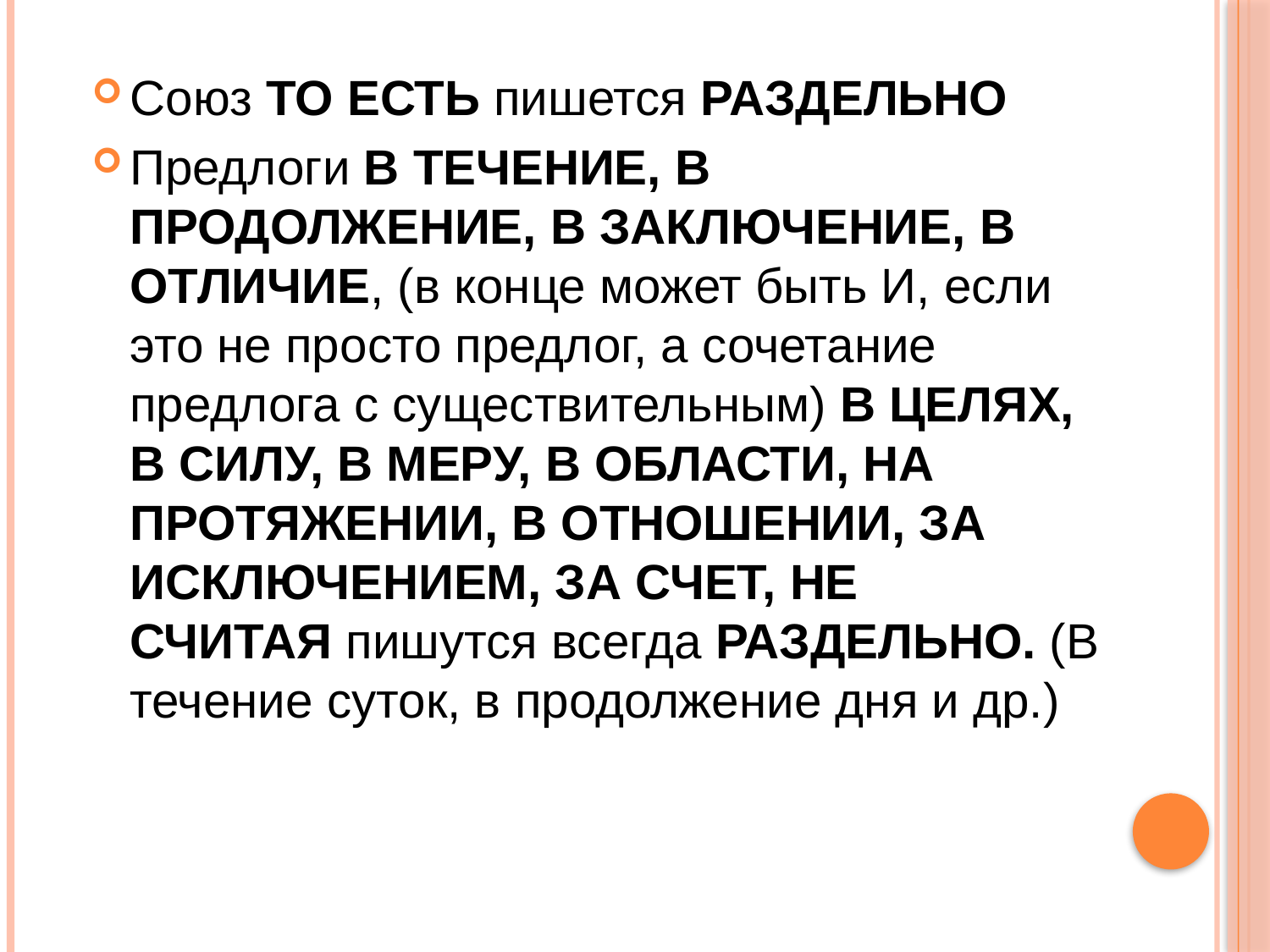

Союз ТО ЕСТЬ пишется РАЗДЕЛЬНО
Предлоги В ТЕЧЕНИЕ, В ПРОДОЛЖЕНИЕ, В ЗАКЛЮЧЕНИЕ, В ОТЛИЧИЕ, (в конце может быть И, если это не просто предлог, а сочетание предлога с существительным) В ЦЕЛЯХ, В СИЛУ, В МЕРУ, В ОБЛАСТИ, НА ПРОТЯЖЕНИИ, В ОТНОШЕНИИ, ЗА ИСКЛЮЧЕНИЕМ, ЗА СЧЕТ, НЕ СЧИТАЯ пишутся всегда РАЗДЕЛЬНО. (В течение суток, в продолжение дня и др.)